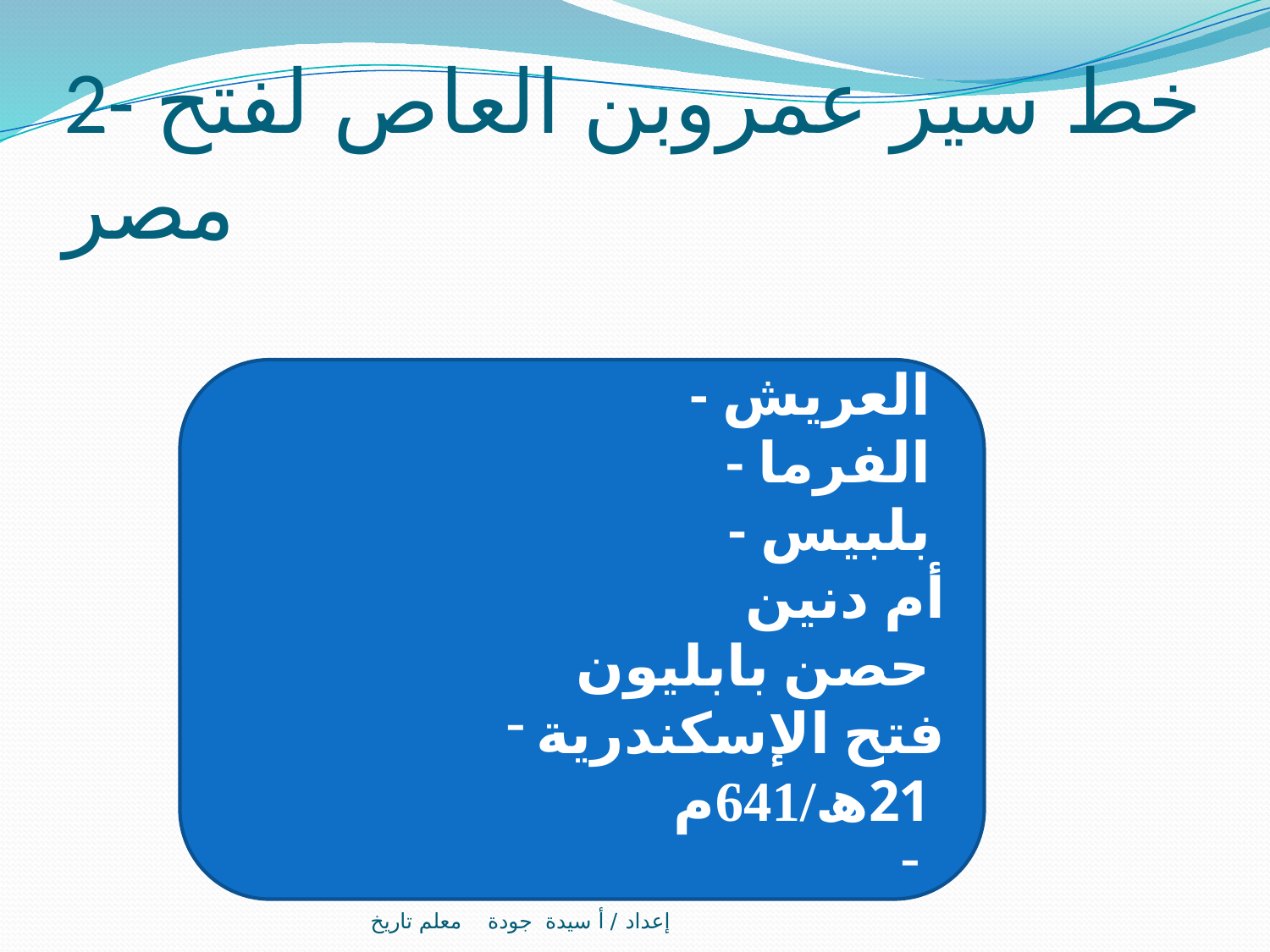

# 2- خط سير عمروبن العاص لفتح مصر
- العريش
- الفرما
- بلبيس
أم دنين
حصن بابليون
فتح الإسكندرية 21ھ/641م

إعداد / أ سيدة  جودة    معلم تاريخ